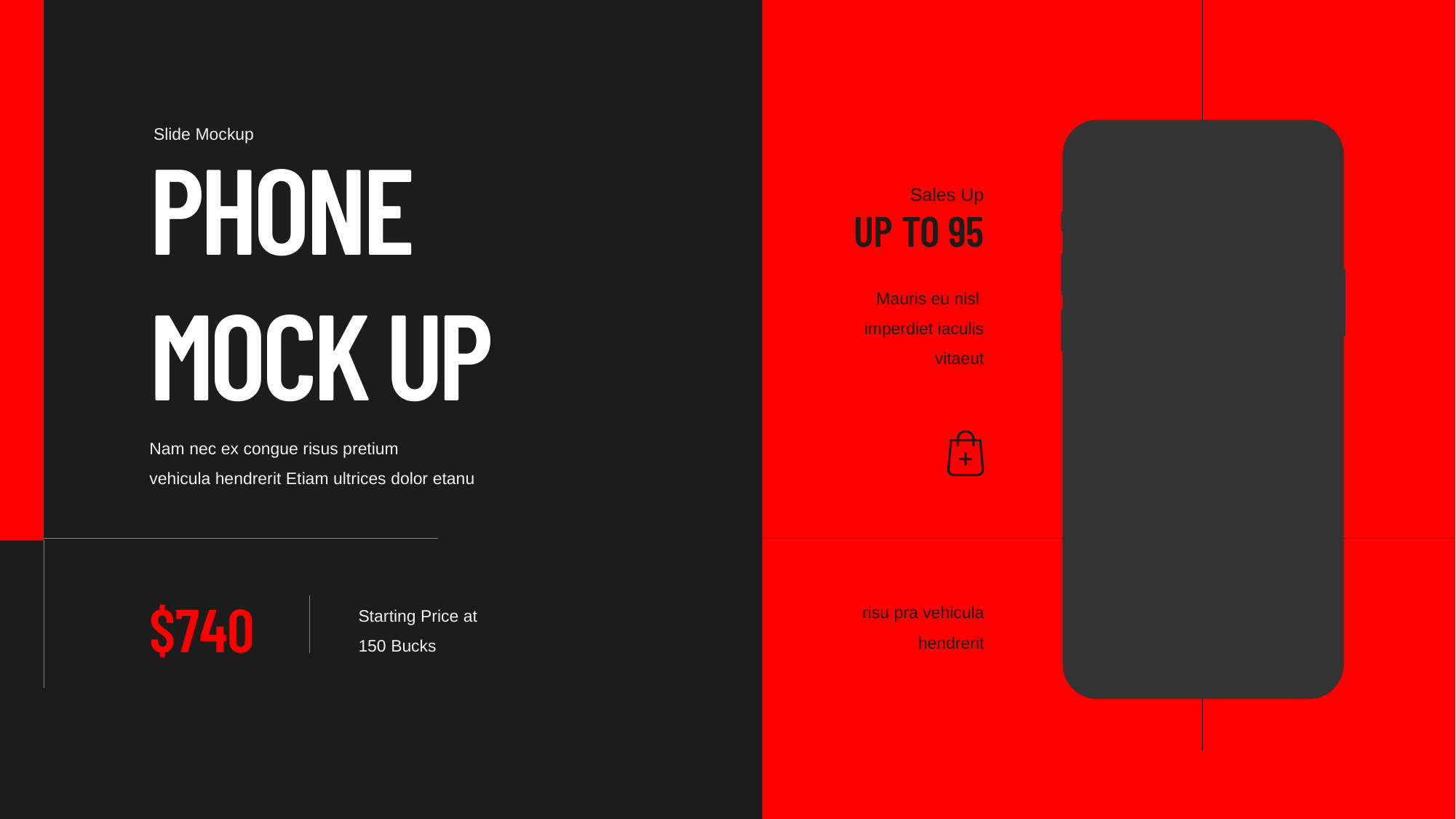

Slide Mockup

PHONE
MOCK UP
Sales Up
UP TO 95
Mauris eu nisl
imperdiet iaculis vitaeut
Nam nec ex congue risus pretium
vehicula hendrerit Etiam ultrices dolor etanu

$740
risu pra vehicula hendrerit
Starting Price at 150 Bucks